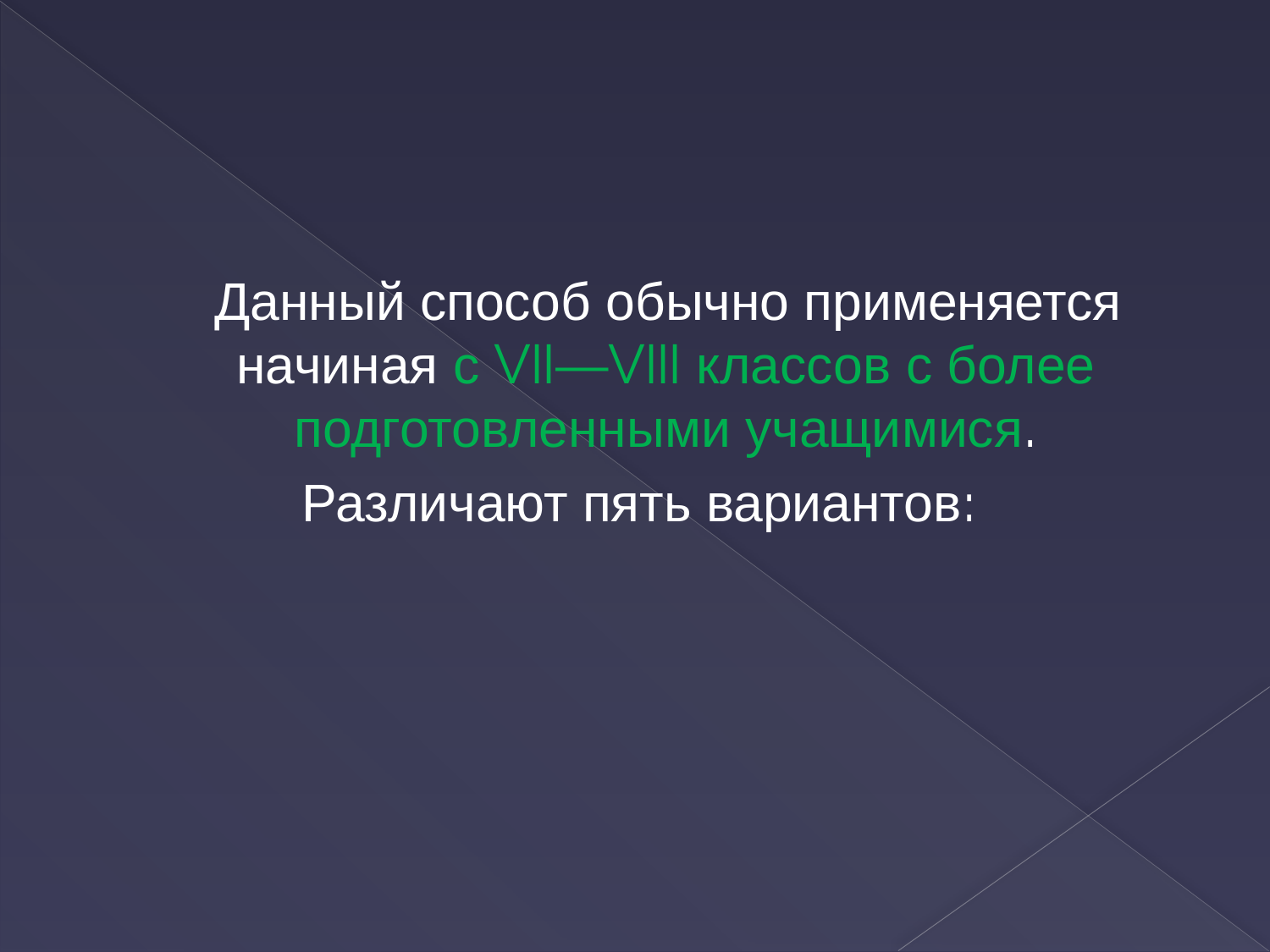

Данный способ обычно применяется начиная с VII—VIII классов с более подготовленными учащимися.
Различают пять вариантов: